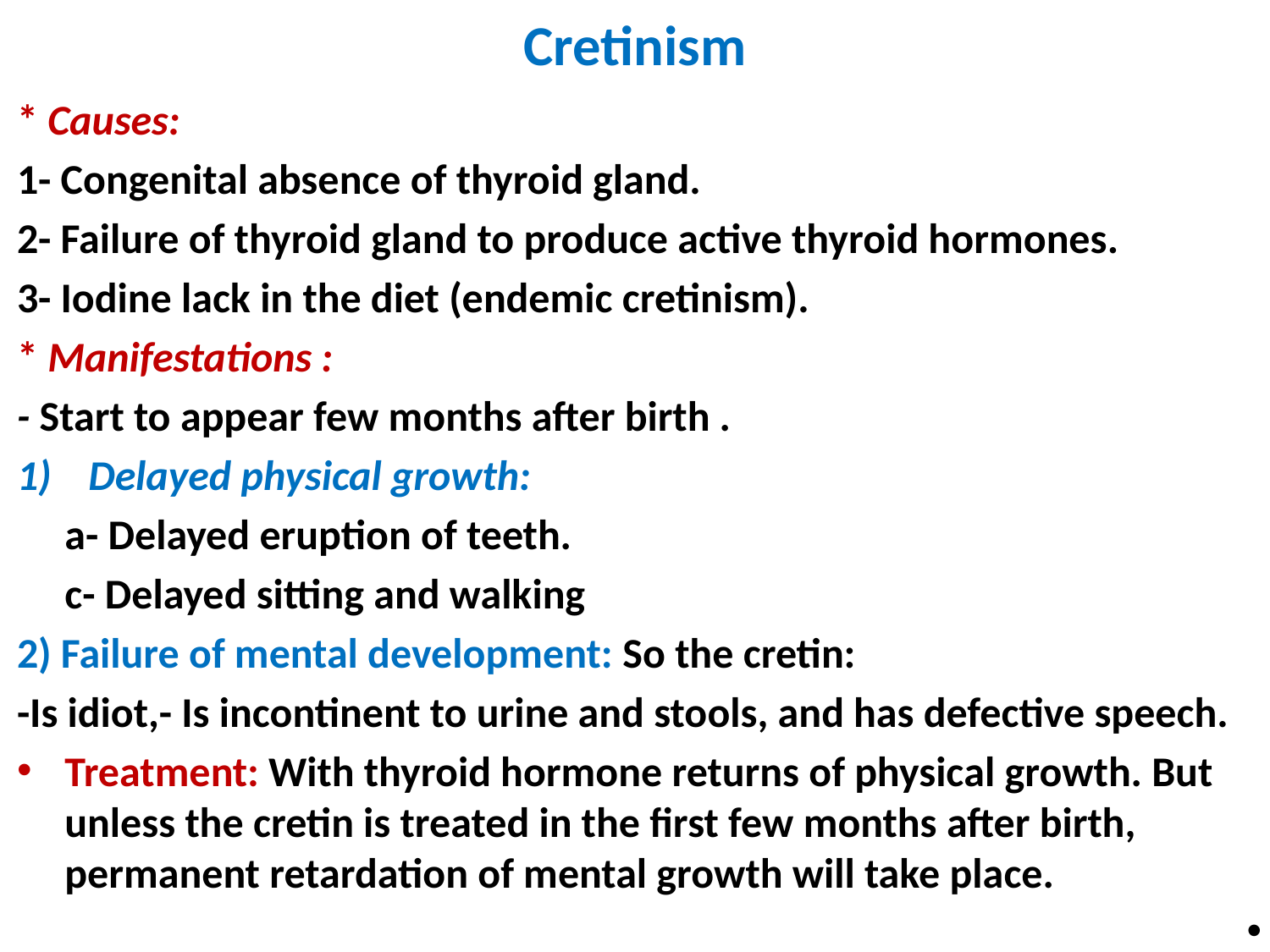

# Cretinism
* Causes:
1- Congenital absence of thyroid gland.
2- Failure of thyroid gland to produce active thyroid hormones.
3- Iodine lack in the diet (endemic cretinism).
* Manifestations :
- Start to appear few months after birth .
Delayed physical growth:
     a- Delayed eruption of teeth.
     c- Delayed sitting and walking
2) Failure of mental development: So the cretin:
-Is idiot,- Is incontinent to urine and stools, and has defective speech.
Treatment: With thyroid hormone returns of physical growth. But unless the cretin is treated in the first few months after birth, permanent retardation of mental growth will take place.